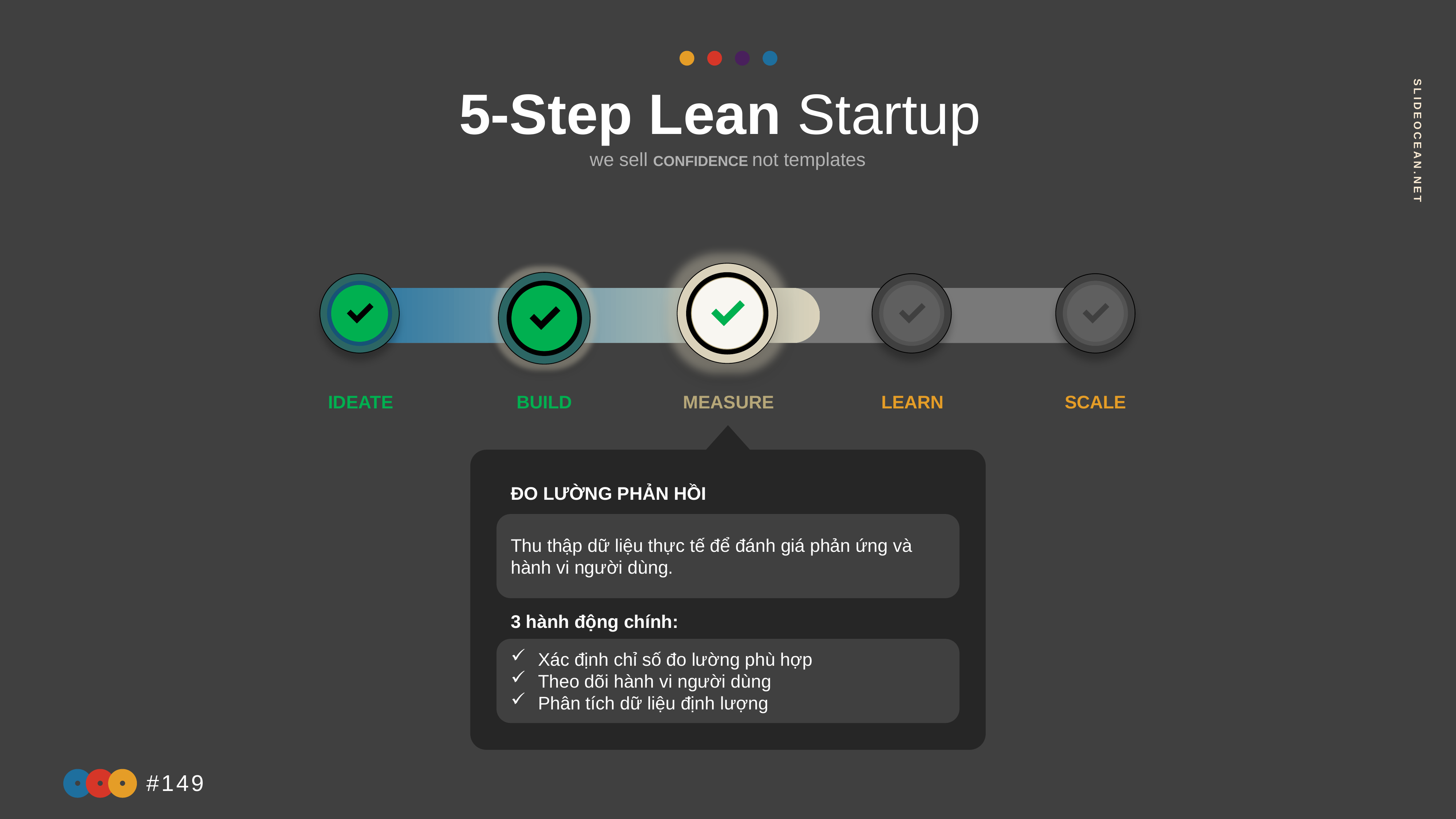

5-Step Lean Startup
we sell CONFIDENCE not templates

IDEATE
BUILD
MEASURE
LEARN
SCALE

ĐO LƯỜNG PHẢN HỒI

Thu thập dữ liệu thực tế để đánh giá phản ứng và hành vi người dùng.
3 hành động chính:

Xác định chỉ số đo lường phù hợp
Theo dõi hành vi người dùng
Phân tích dữ liệu định lượng
#149